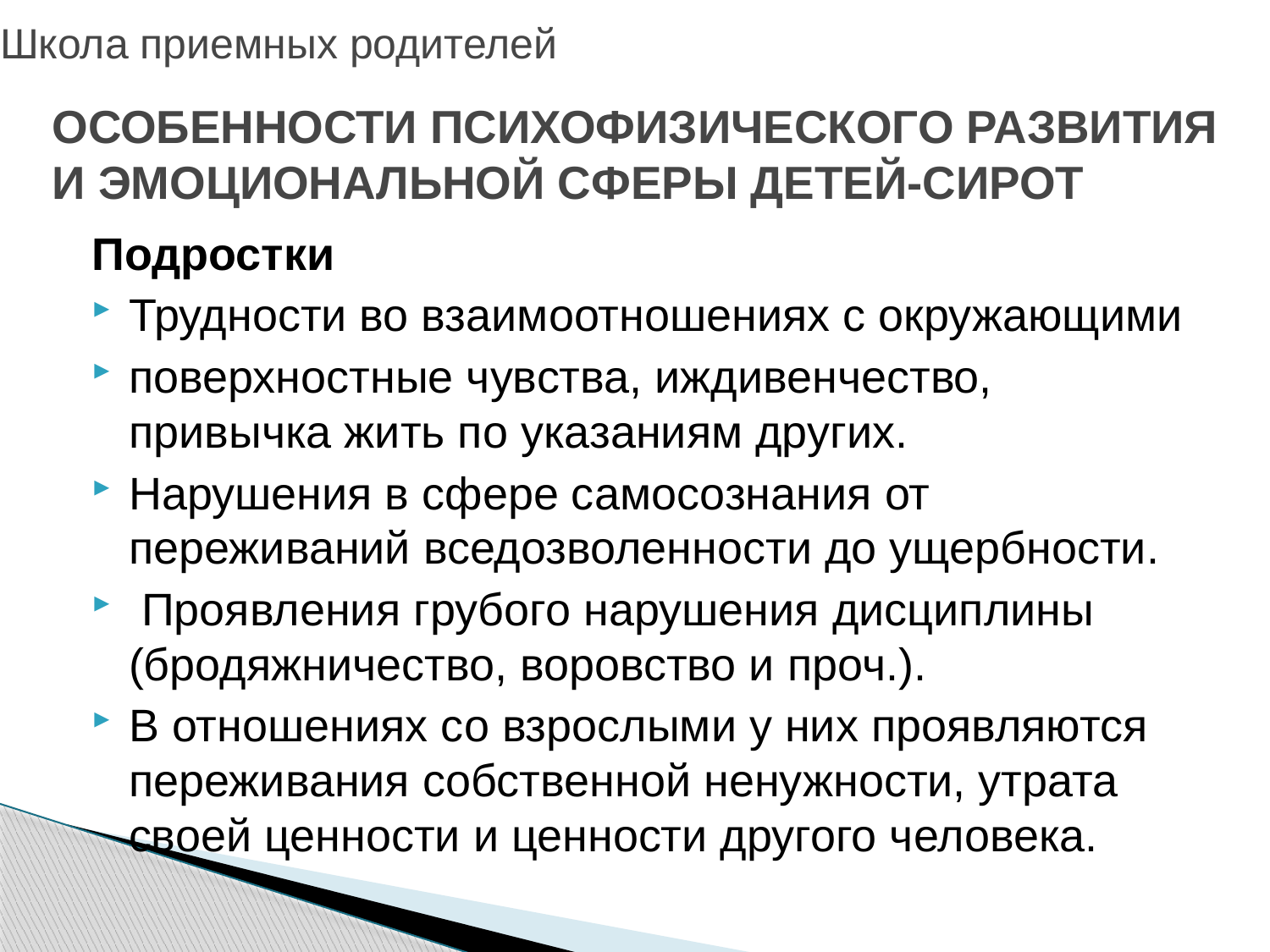

Школа приемных родителей
# ОСОБЕННОСТИ ПСИХОФИЗИЧЕСКОГО РАЗВИТИЯ И ЭМОЦИОНАЛЬНОЙ СФЕРЫ ДЕТЕЙ-СИРОТ
Подростки
Трудности во взаимоотношениях с окружающими
поверхностные чувства, иждивенчество, привычка жить по указаниям других.
Нарушения в сфере самосознания от переживаний вседозволенности до ущербности.
 Проявления грубого нарушения дисциплины (бродяжничество, воровство и проч.).
В отношениях со взрослыми у них проявляются переживания собственной ненужности, утрата своей ценности и ценности другого человека.